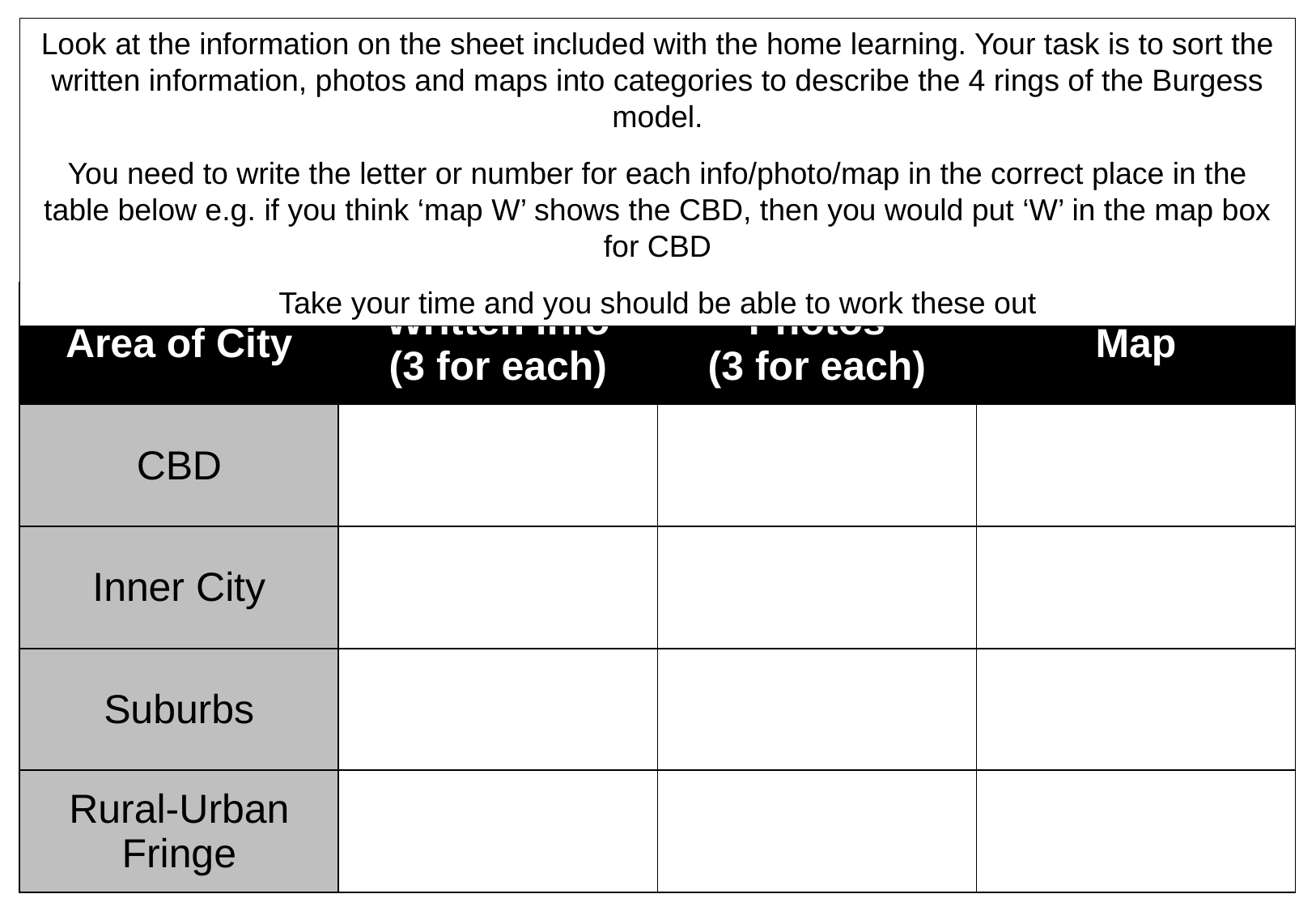

Look at the information on the sheet included with the home learning. Your task is to sort the written information, photos and maps into categories to describe the 4 rings of the Burgess model.

You need to write the letter or number for each info/photo/map in the correct place in the table below e.g. if you think ‘map W’ shows the CBD, then you would put ‘W’ in the map box for CBD

Take your time and you should be able to work these out
| Area of City | Written info (3 for each) | Photos (3 for each) | Map |
| --- | --- | --- | --- |
| CBD |  |  |  |
| Inner City |  |  |  |
| Suburbs |  |  |  |
| Rural-Urban Fringe |  |  |  |